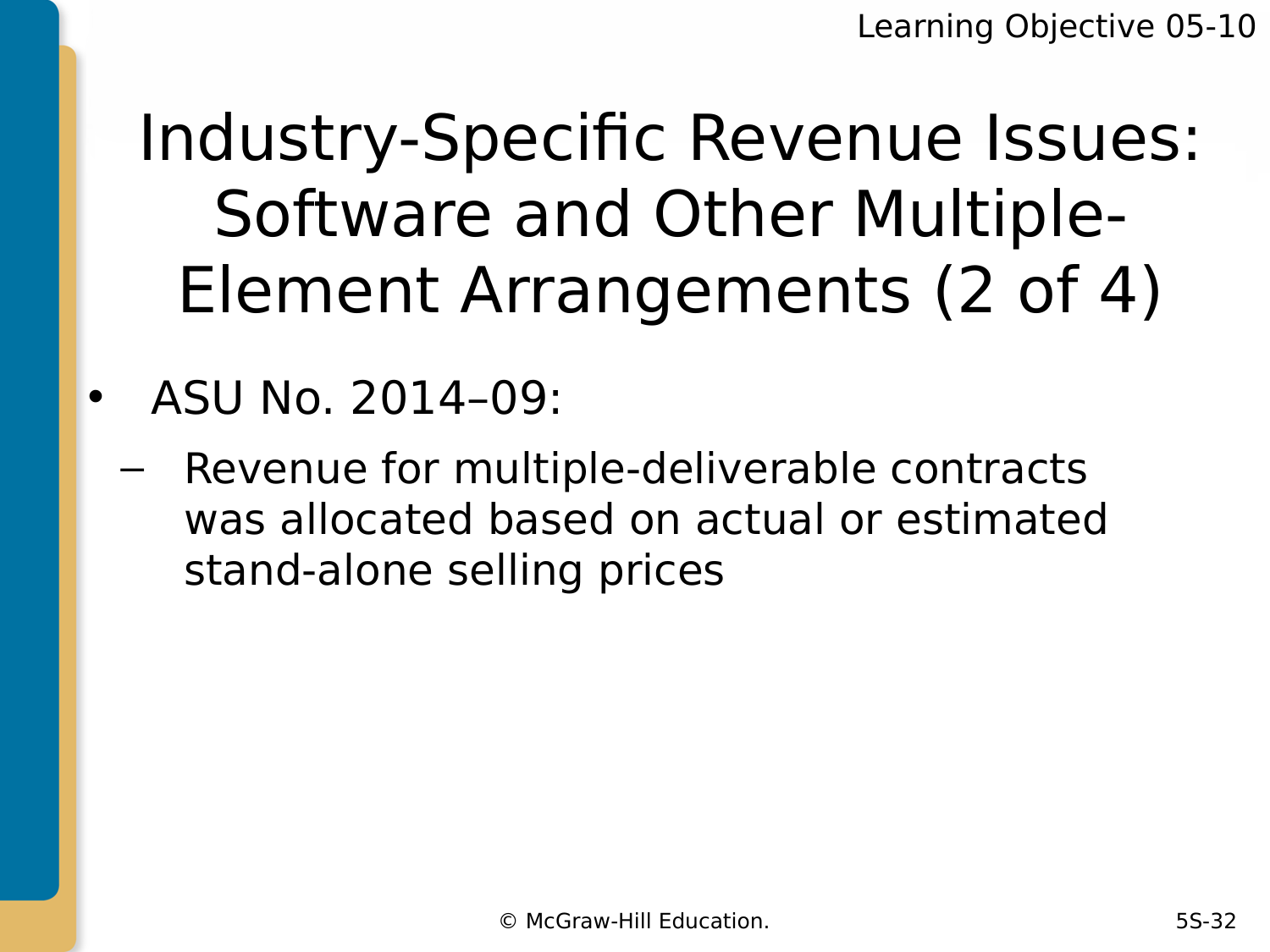

Learning Objective 05-10
# Industry-Specific Revenue Issues: Software and Other Multiple-Element Arrangements (2 of 4)
ASU No. 2014–09:
Revenue for multiple-deliverable contracts was allocated based on actual or estimated stand-alone selling prices